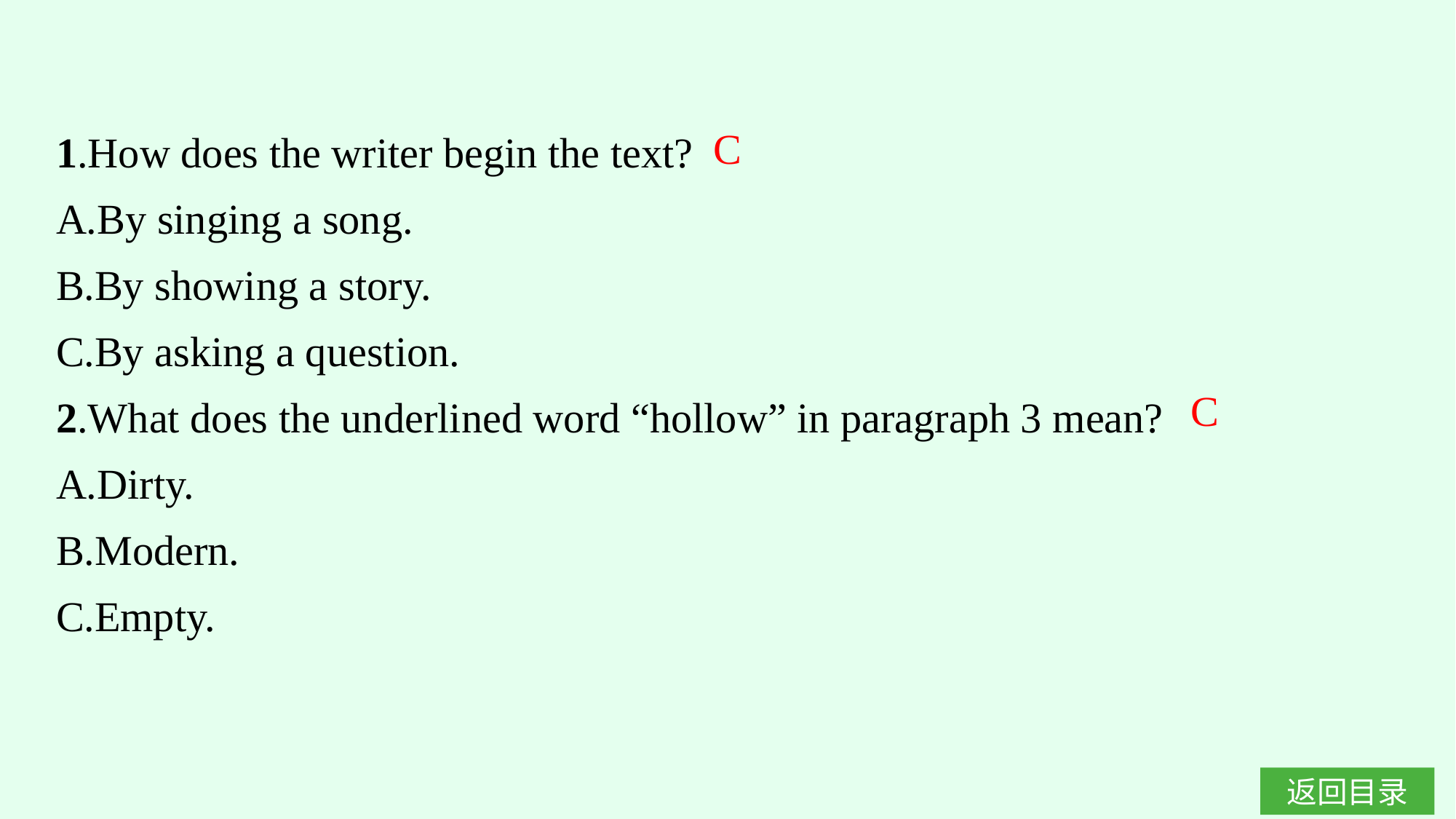

1.How does the writer begin the text?
A.By singing a song.
B.By showing a story.
C.By asking a question.
2.What does the underlined word “hollow” in paragraph 3 mean?
A.Dirty.
B.Modern.
C.Empty.
C
C